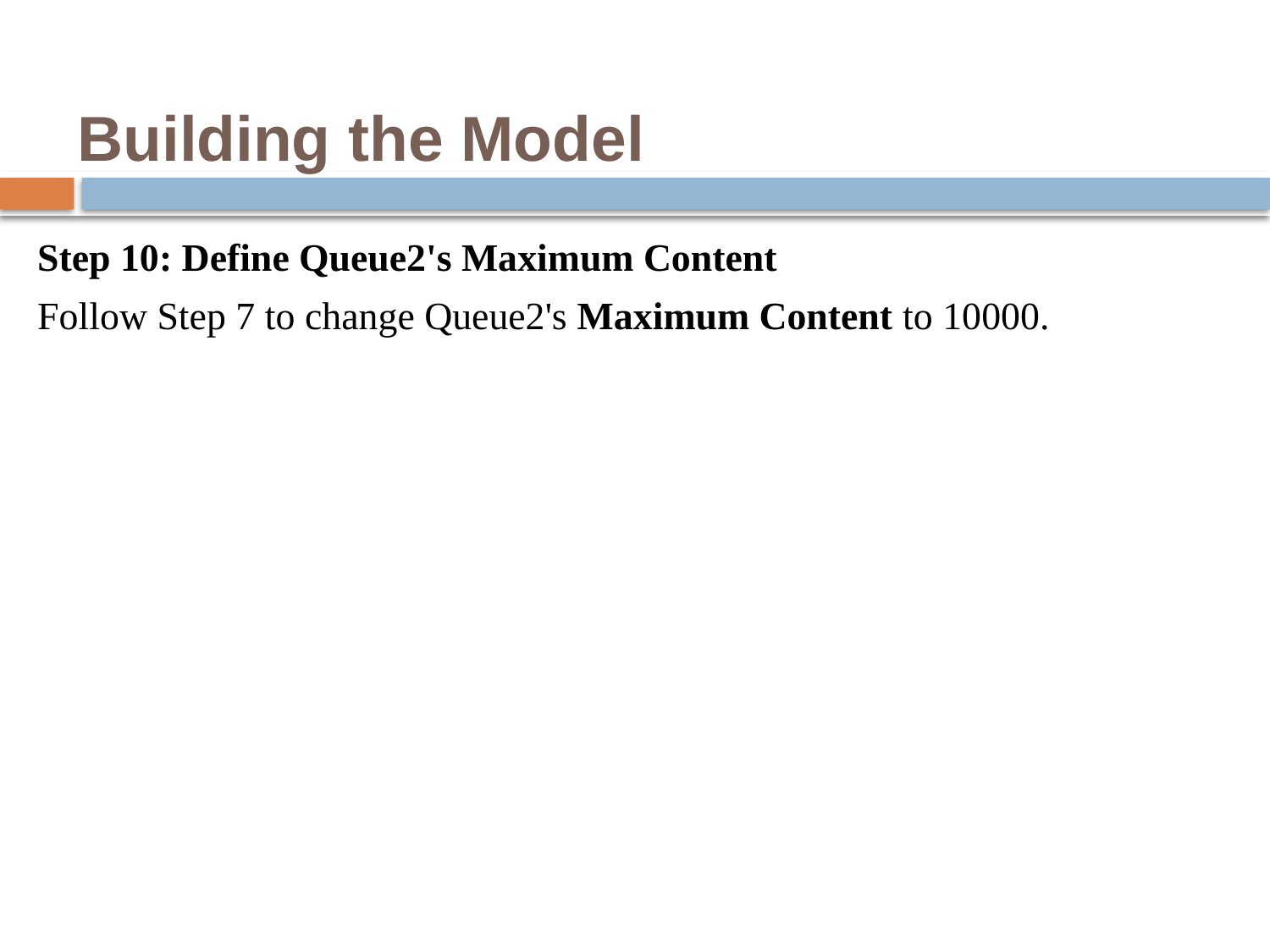

# Building the Model
Step 10: Define Queue2's Maximum Content
Follow Step 7 to change Queue2's Maximum Content to 10000.